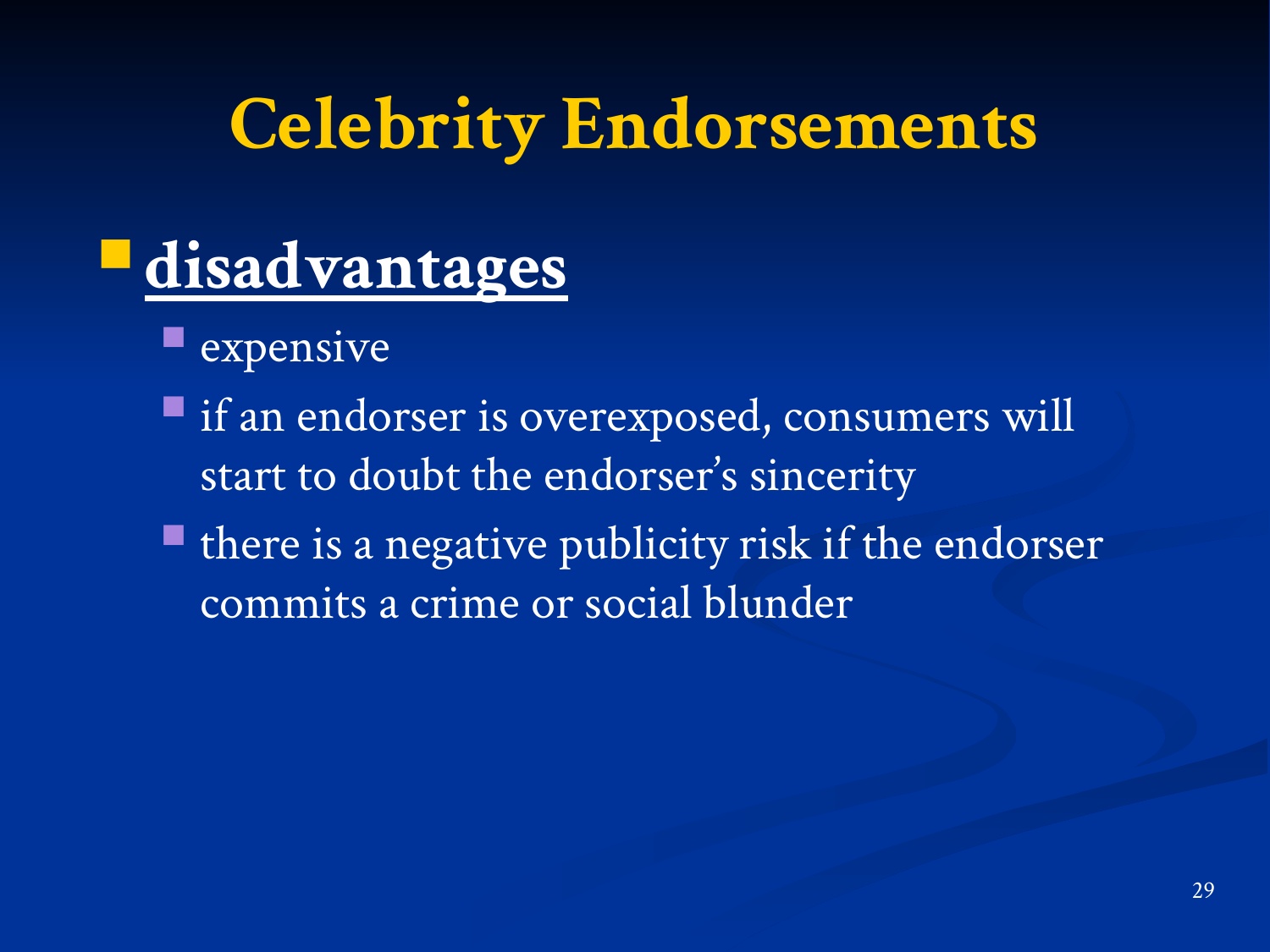

Celebrity Endorsements
disadvantages
expensive
if an endorser is overexposed, consumers will start to doubt the endorser’s sincerity
there is a negative publicity risk if the endorser commits a crime or social blunder

29